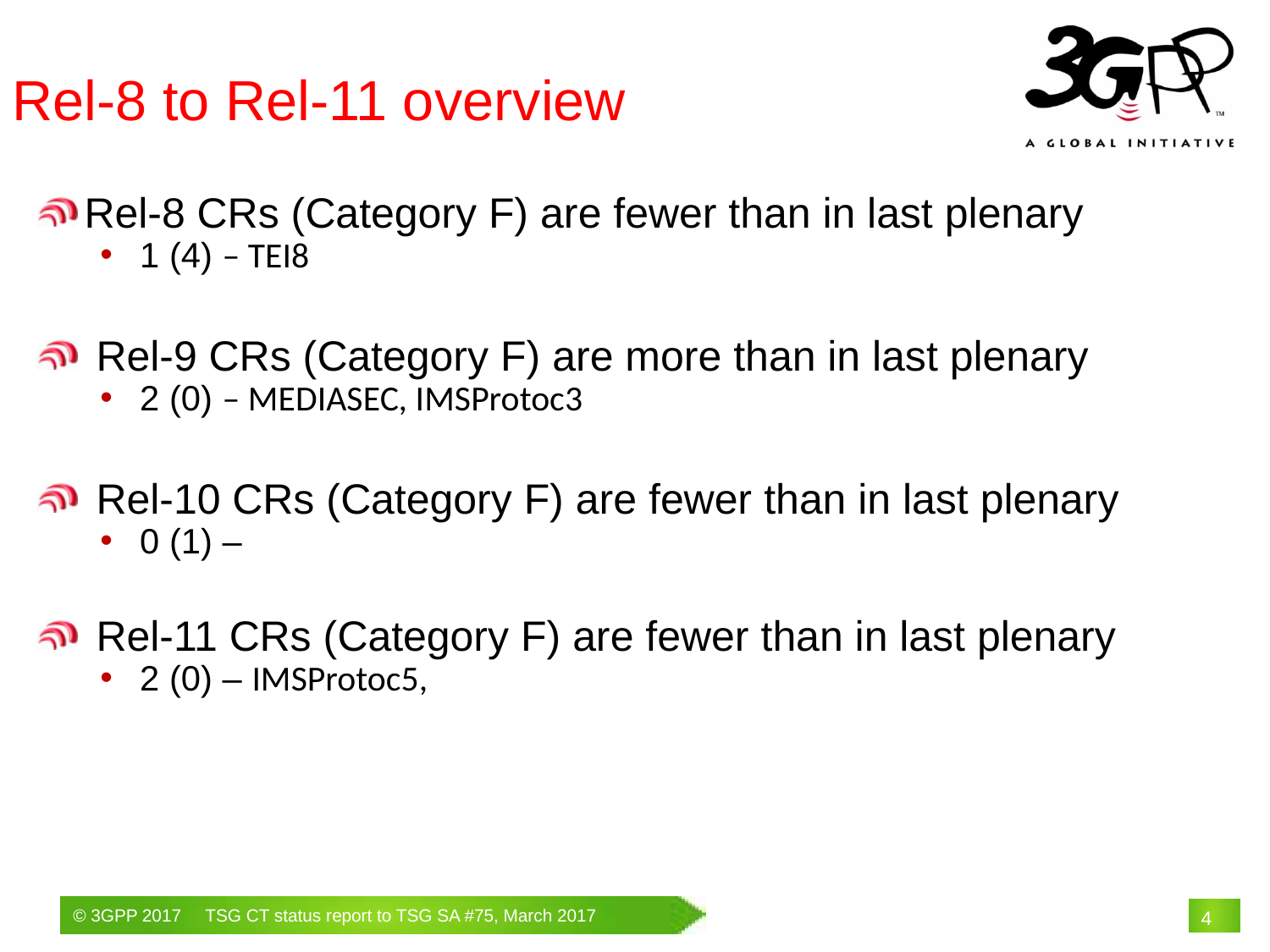

Rel-8 to Rel-11 overview

Rel-8 CRs (Category F) are fewer than in last plenary
1 (4) – TEI8

 Rel-9 CRs (Category F) are more than in last plenary
2 (0) – MEDIASEC, IMSProtoc3

 Rel-10 CRs (Category F) are fewer than in last plenary
0 (1) –

 Rel-11 CRs (Category F) are fewer than in last plenary
2 (0) – IMSProtoc5,
# 4